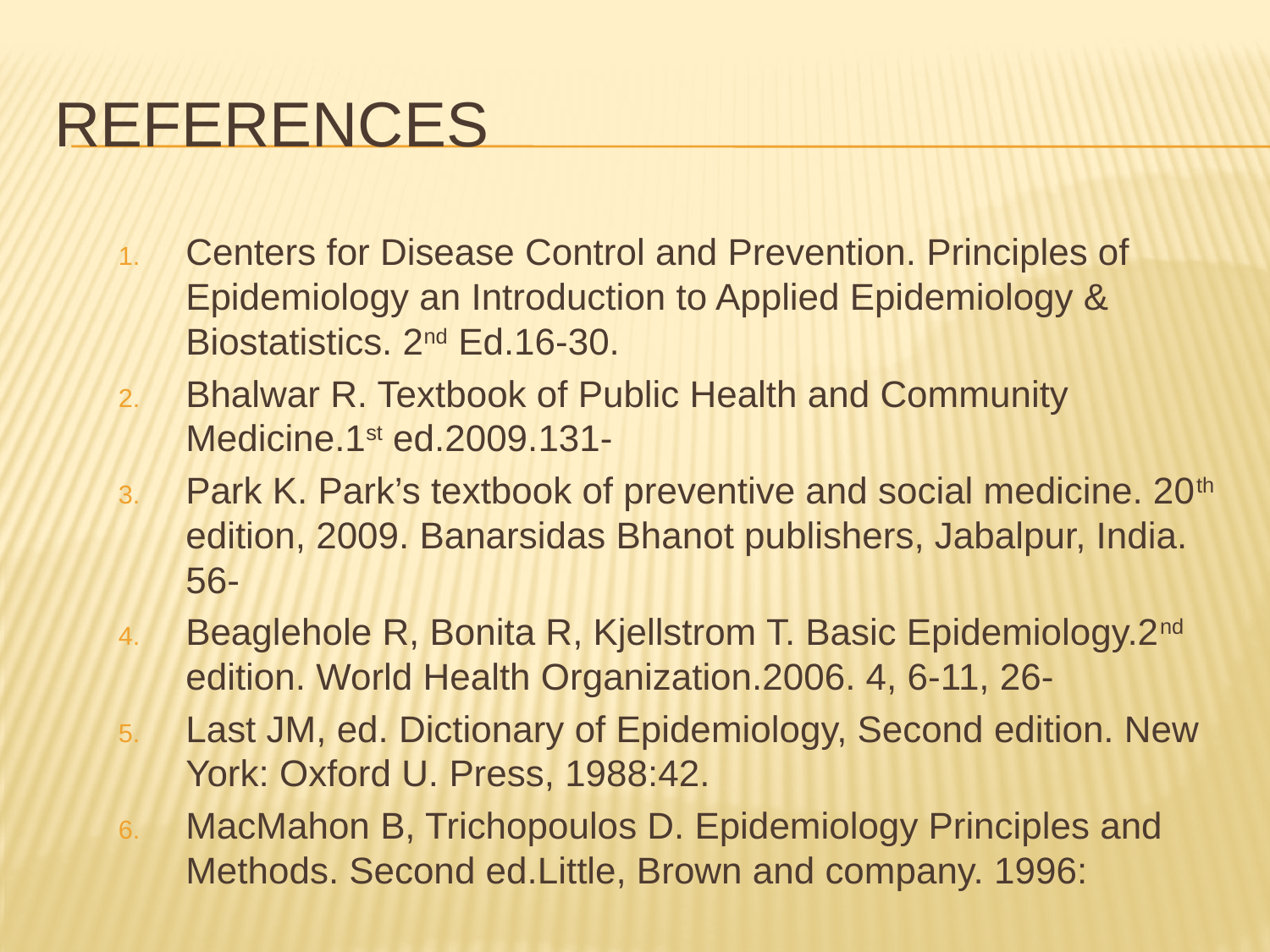

# References
Centers for Disease Control and Prevention. Principles of Epidemiology an Introduction to Applied Epidemiology & Biostatistics. 2nd Ed.16-30.
Bhalwar R. Textbook of Public Health and Community Medicine.1st ed.2009.131-
Park K. Park’s textbook of preventive and social medicine. 20th edition, 2009. Banarsidas Bhanot publishers, Jabalpur, India. 56-
Beaglehole R, Bonita R, Kjellstrom T. Basic Epidemiology.2nd edition. World Health Organization.2006. 4, 6-11, 26-
Last JM, ed. Dictionary of Epidemiology, Second edition. New York: Oxford U. Press, 1988:42.
MacMahon B, Trichopoulos D. Epidemiology Principles and Methods. Second ed.Little, Brown and company. 1996: